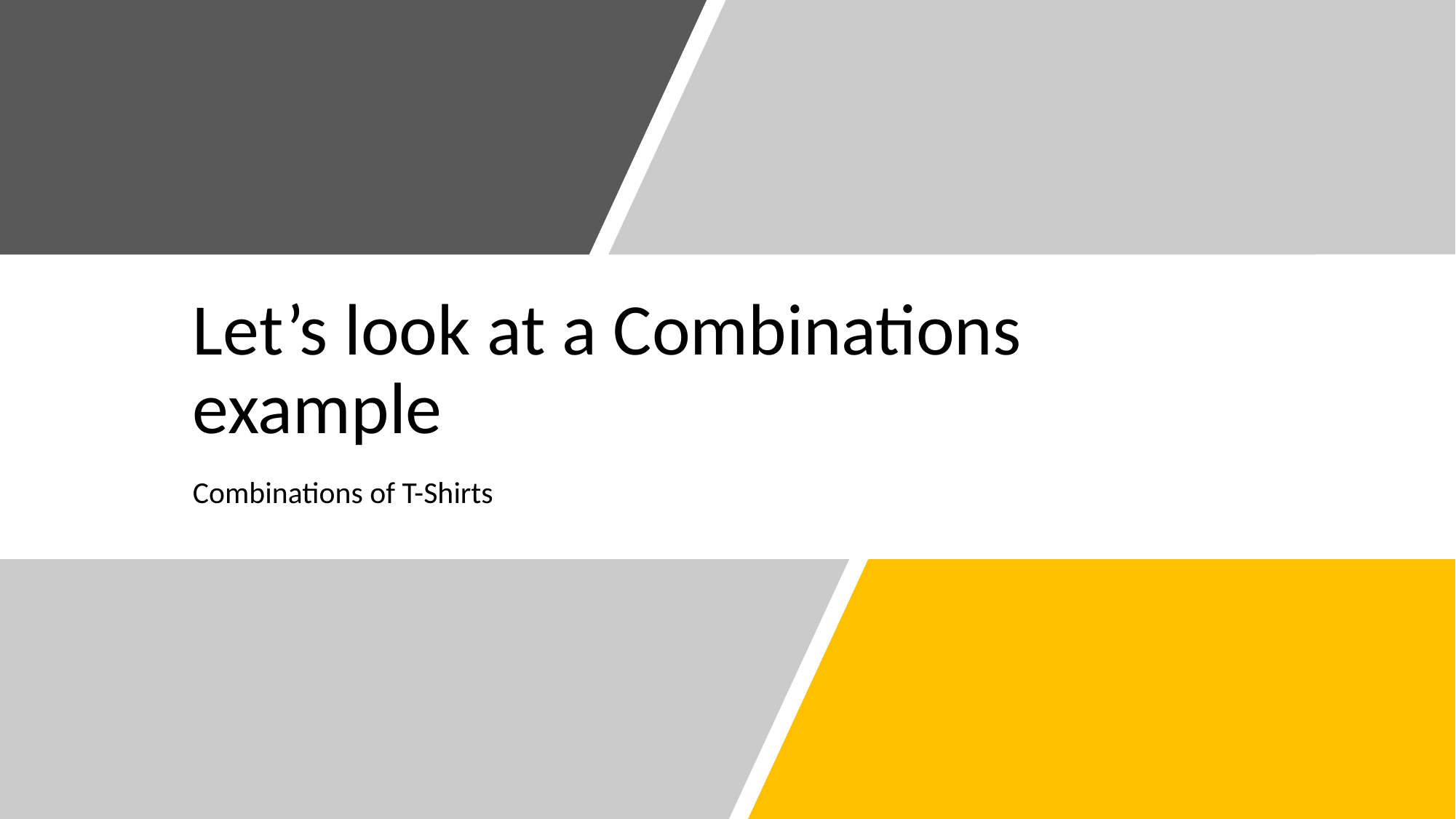

# Let’s look at a Combinations example
Combinations of T-Shirts